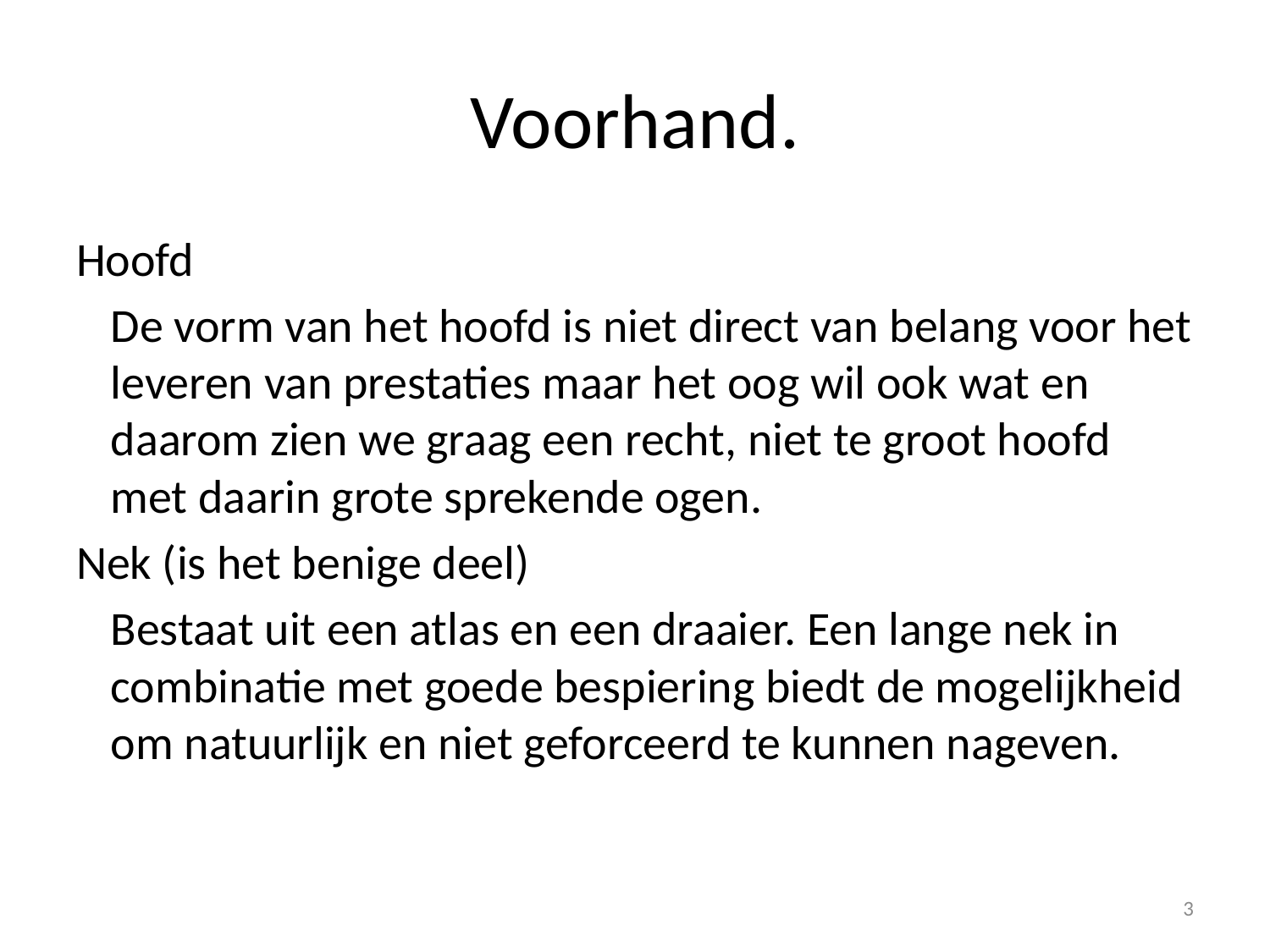

# Voorhand.
Hoofd
	De vorm van het hoofd is niet direct van belang voor het leveren van prestaties maar het oog wil ook wat en daarom zien we graag een recht, niet te groot hoofd met daarin grote sprekende ogen.
Nek (is het benige deel)
	Bestaat uit een atlas en een draaier. Een lange nek in combinatie met goede bespiering biedt de mogelijkheid om natuurlijk en niet geforceerd te kunnen nageven.

3